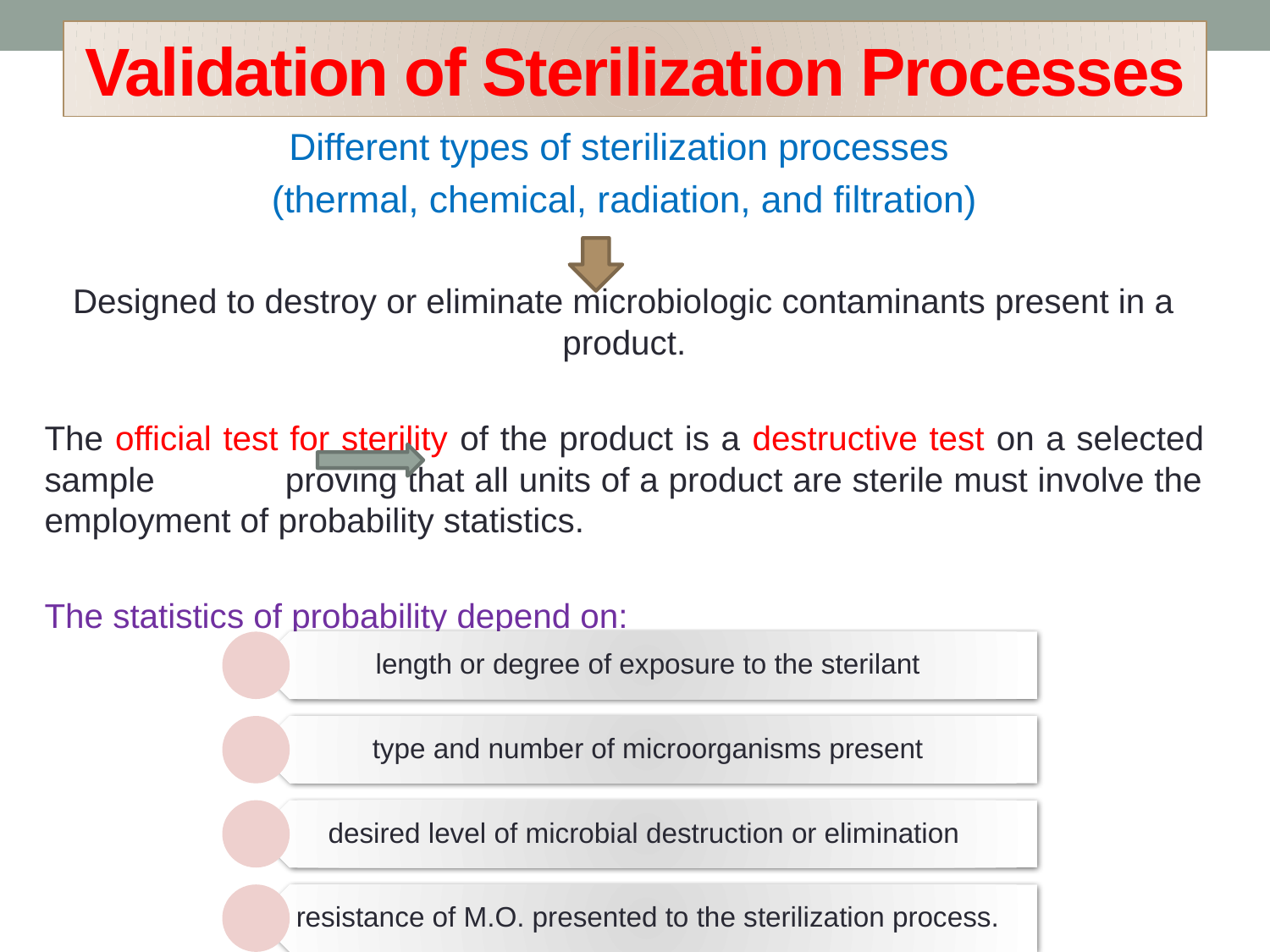

# Validation of Sterilization Processes
Different types of sterilization processes
(thermal, chemical, radiation, and filtration)

Designed to destroy or eliminate microbiologic contaminants present in a product.

The official test for sterility of the product is a destructive test on a selected sample             proving that all units of a product are sterile must involve the employment of probability statistics.

The statistics of probability depend on:

length or degree of exposure to the sterilant
type and number of microorganisms present
desired level of microbial destruction or elimination
resistance of M.O. presented to the sterilization process.